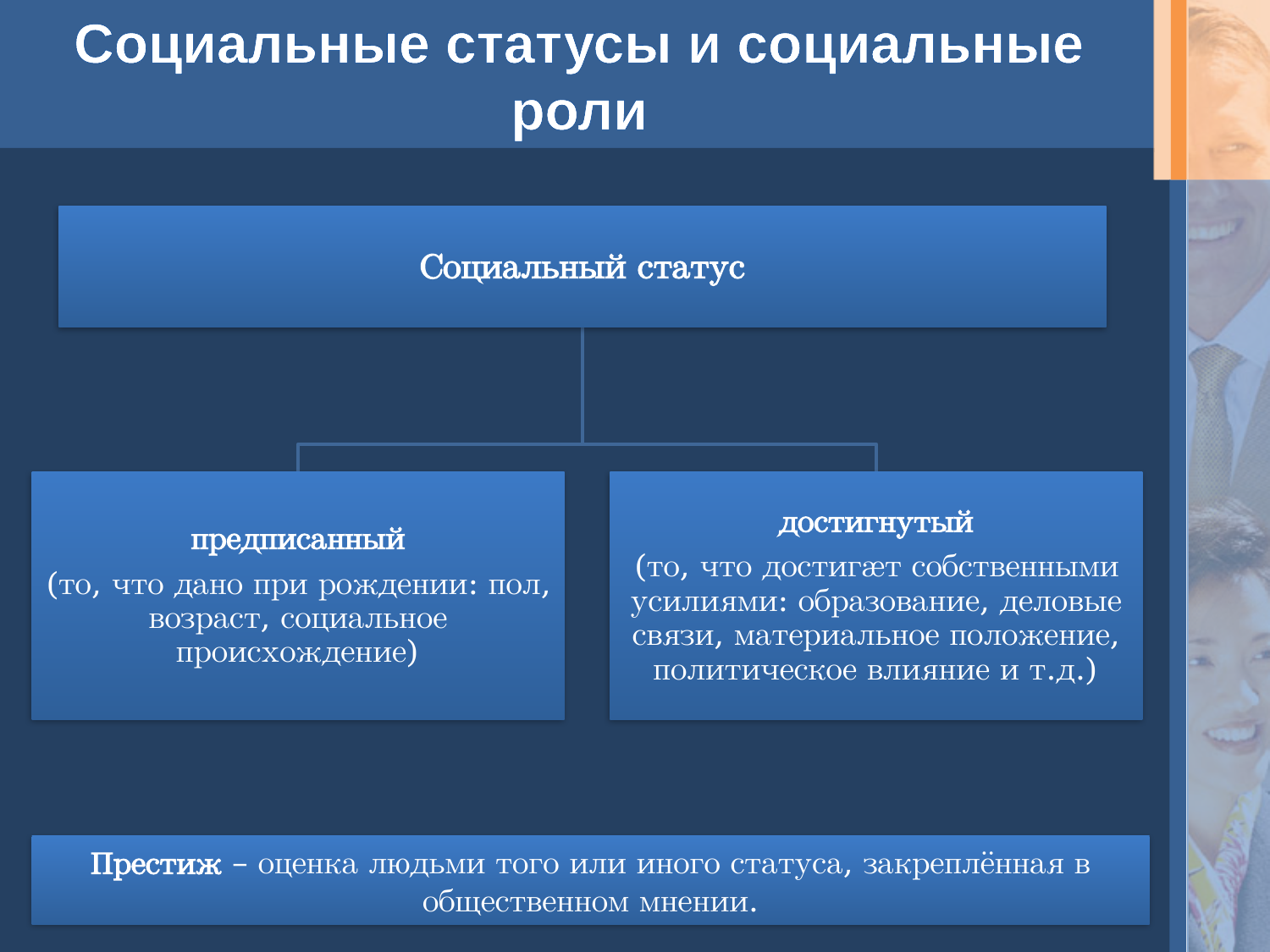

# Социальные статусы и социальные роли
Социальный статус
предписанный
(то, что дано при рождении: пол, возраст, социальное происхождение)
достигнутый
(то, что достигает собственными усилиями: образование, деловые связи, материальное положение, политическое влияние и т.д.)
Престиж – оценка людьми того или иного статуса, закреплённая в общественном мнении.